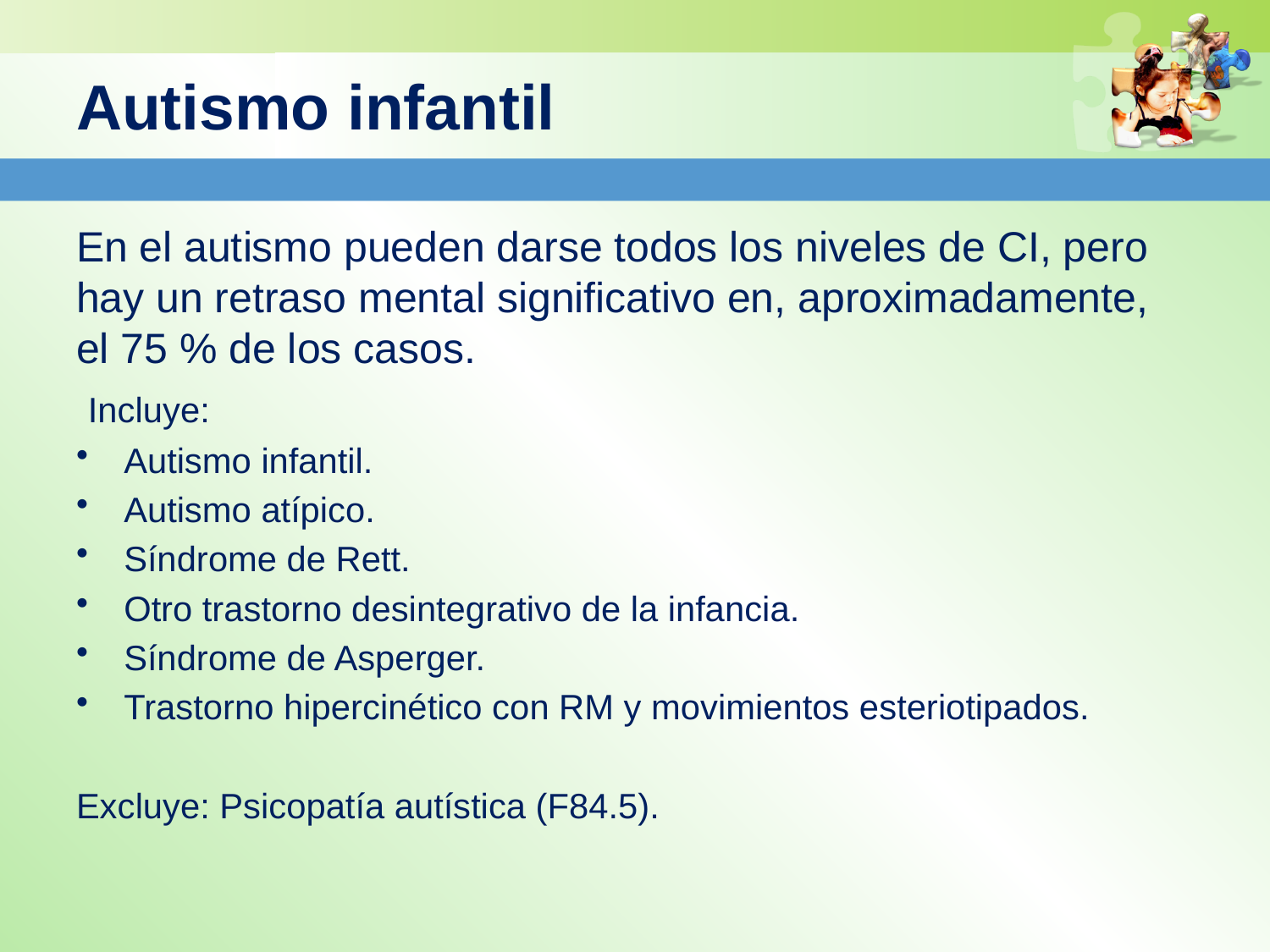

# Autismo infantil
En el autismo pueden darse todos los niveles de CI, pero hay un retraso mental significativo en, aproximadamente, el 75 % de los casos.
 Incluye:
Autismo infantil.
Autismo atípico.
Síndrome de Rett.
Otro trastorno desintegrativo de la infancia.
Síndrome de Asperger.
Trastorno hipercinético con RM y movimientos esteriotipados.

Excluye: Psicopatía autística (F84.5).